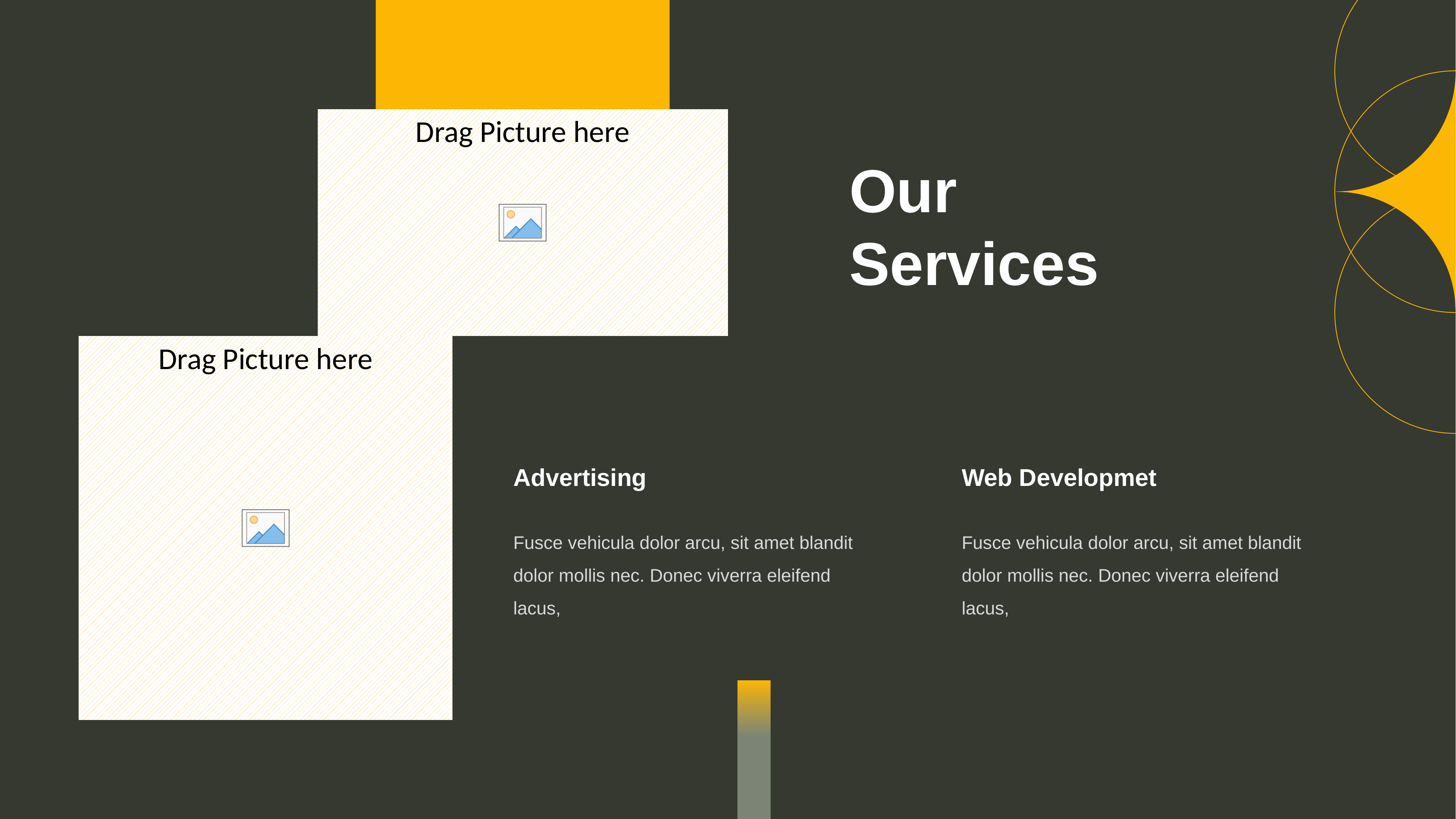

Our Services

Advertising
Web Developmet
Fusce vehicula dolor arcu, sit amet blandit dolor mollis nec. Donec viverra eleifend lacus,
Fusce vehicula dolor arcu, sit amet blandit dolor mollis nec. Donec viverra eleifend lacus,